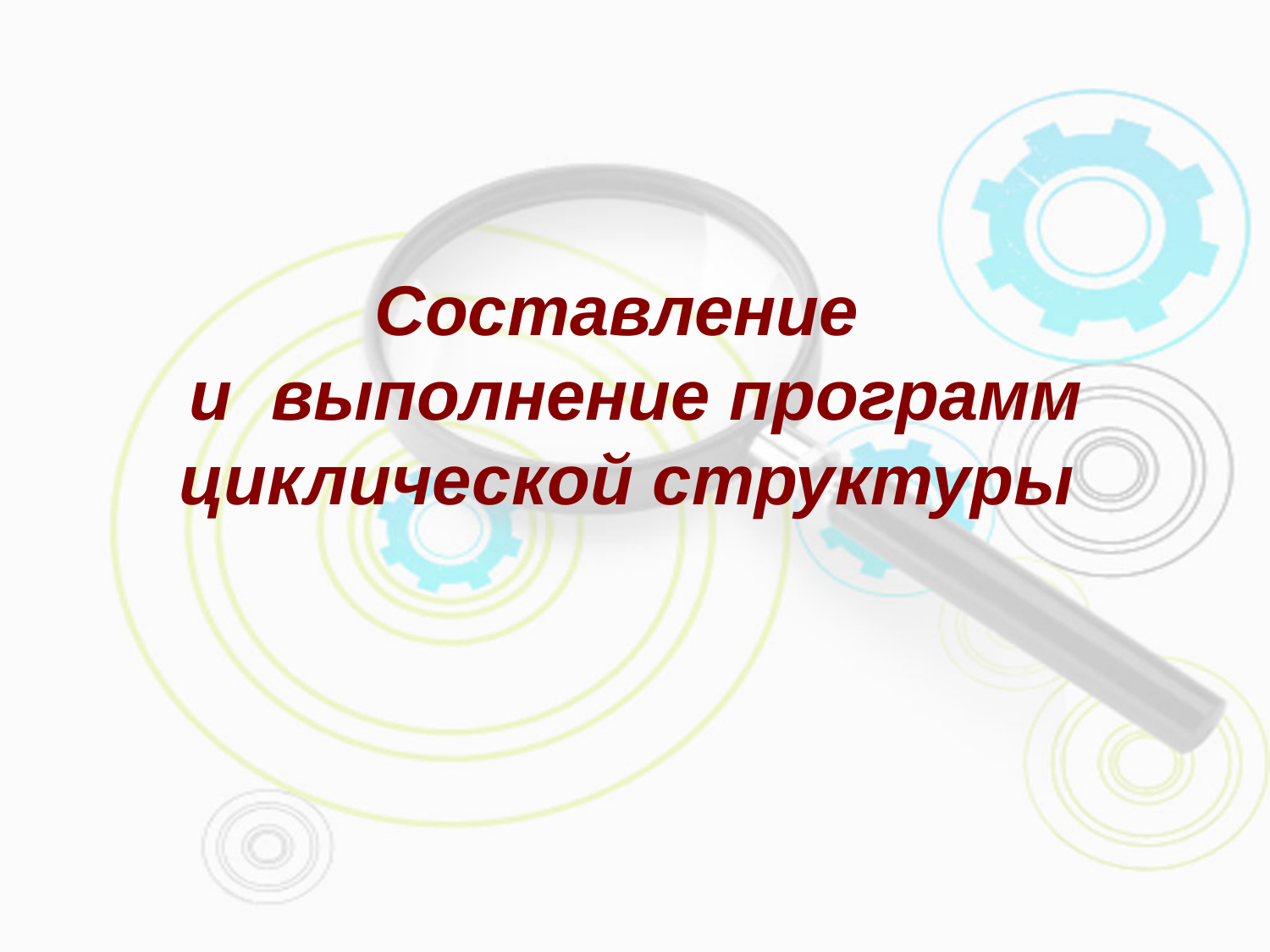

# Составление и  выполнение программ циклической структуры